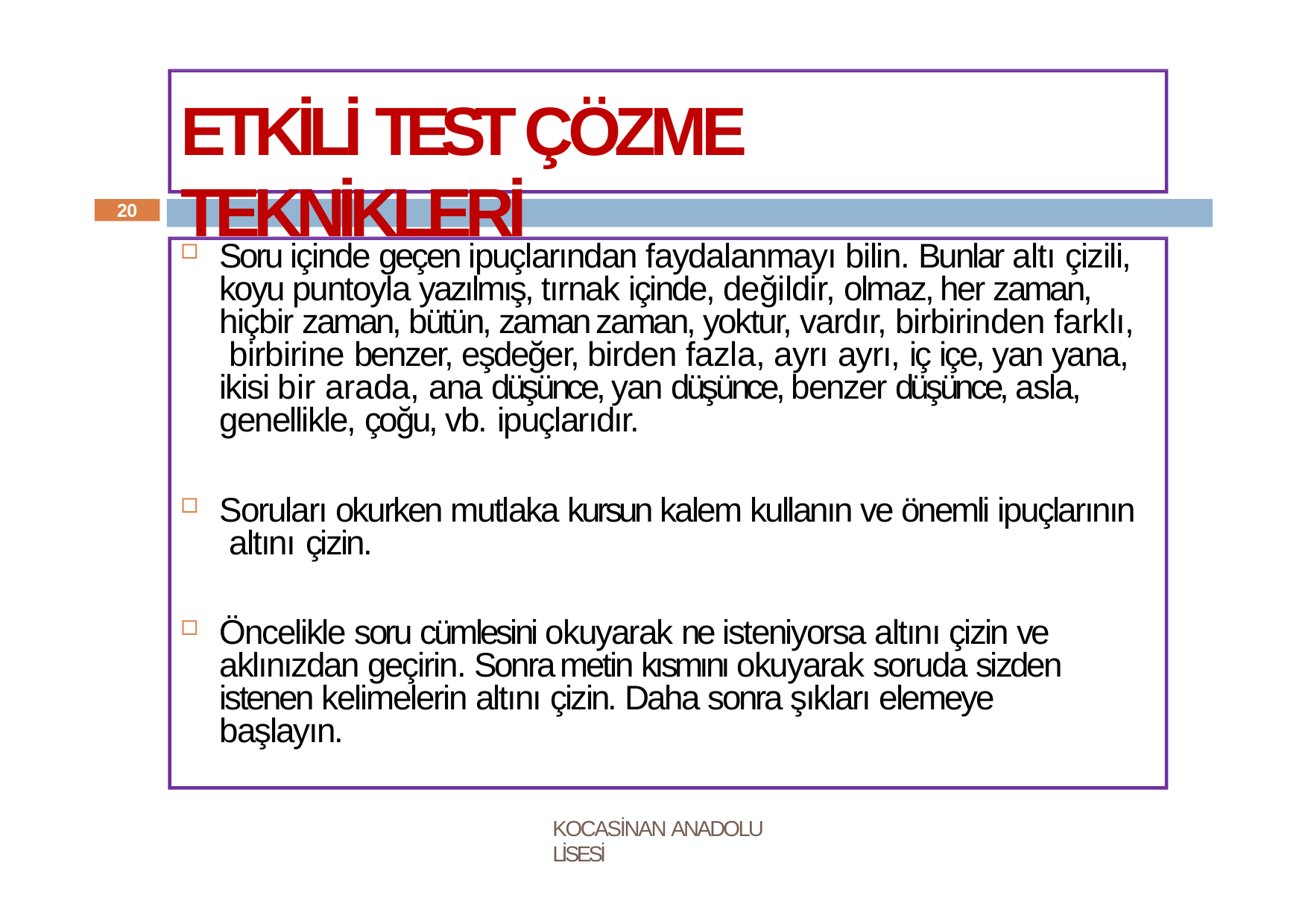

# ETKİLİ TEST ÇÖZME TEKNİKLERİ
20
Soru içinde geçen ipuçlarından faydalanmayı bilin. Bunlar altı çizili,  koyu puntoyla yazılmış, tırnak içinde, değildir, olmaz, her zaman,  hiçbir zaman, bütün, zaman zaman, yoktur, vardır, birbirinden farklı,  birbirine benzer, eşdeğer, birden fazla, ayrı ayrı, iç içe, yan yana,  ikisi bir arada, ana düşünce, yan düşünce, benzer düşünce, asla,  genellikle, çoğu, vb. ipuçlarıdır.

Soruları okurken mutlaka kursun kalem kullanın ve önemli ipuçlarının  altını çizin.

Öncelikle soru cümlesini okuyarak ne isteniyorsa altını çizin ve  aklınızdan geçirin. Sonra metin kısmını okuyarak soruda sizden  istenen kelimelerin altını çizin. Daha sonra şıkları elemeye başlayın.

KOCASİNAN ANADOLU LİSESİ